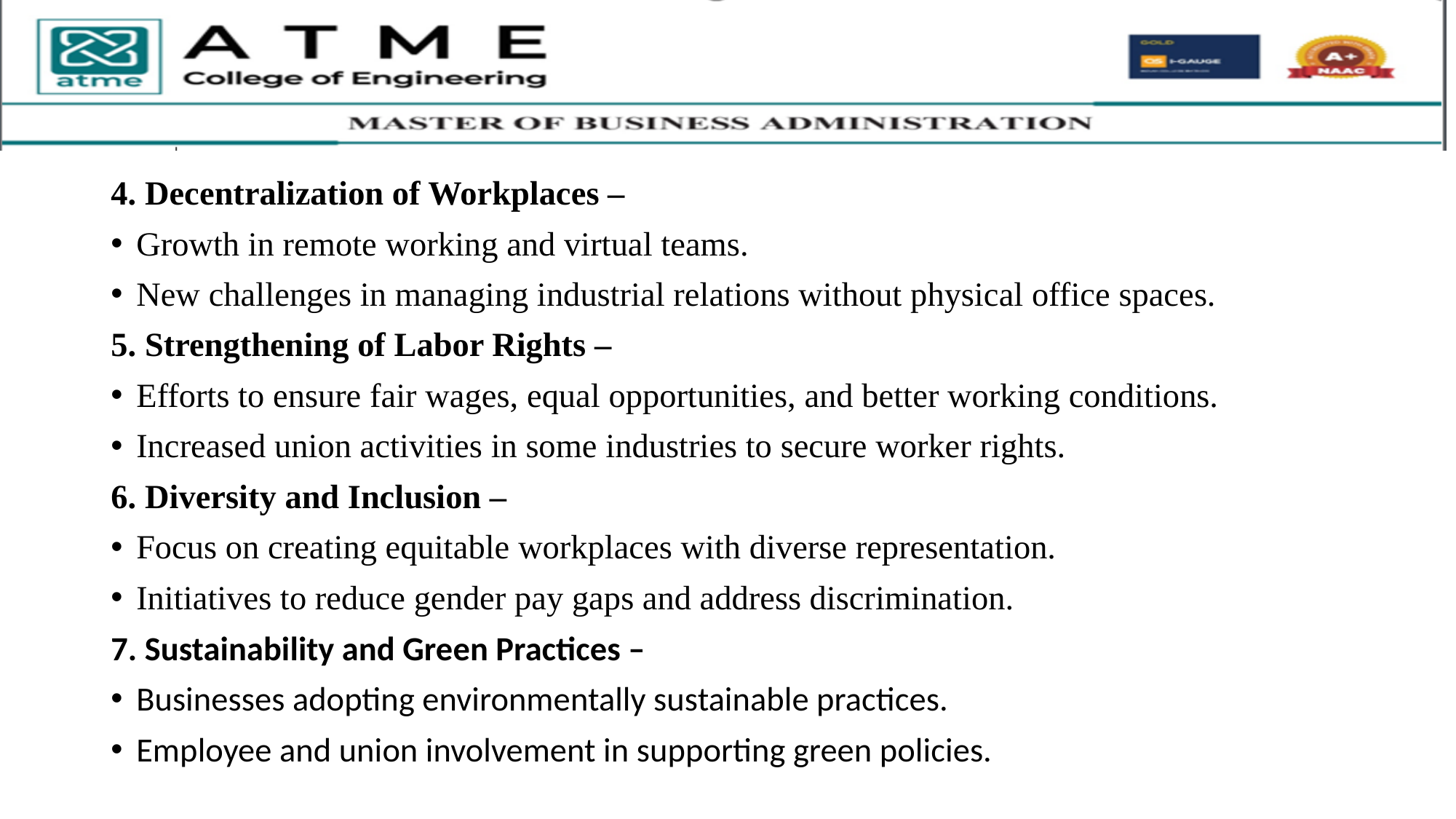

4. Decentralization of Workplaces –
Growth in remote working and virtual teams.
New challenges in managing industrial relations without physical office spaces.
5. Strengthening of Labor Rights –
Efforts to ensure fair wages, equal opportunities, and better working conditions.
Increased union activities in some industries to secure worker rights.
6. Diversity and Inclusion –
Focus on creating equitable workplaces with diverse representation.
Initiatives to reduce gender pay gaps and address discrimination.
7. Sustainability and Green Practices –
Businesses adopting environmentally sustainable practices.
Employee and union involvement in supporting green policies.